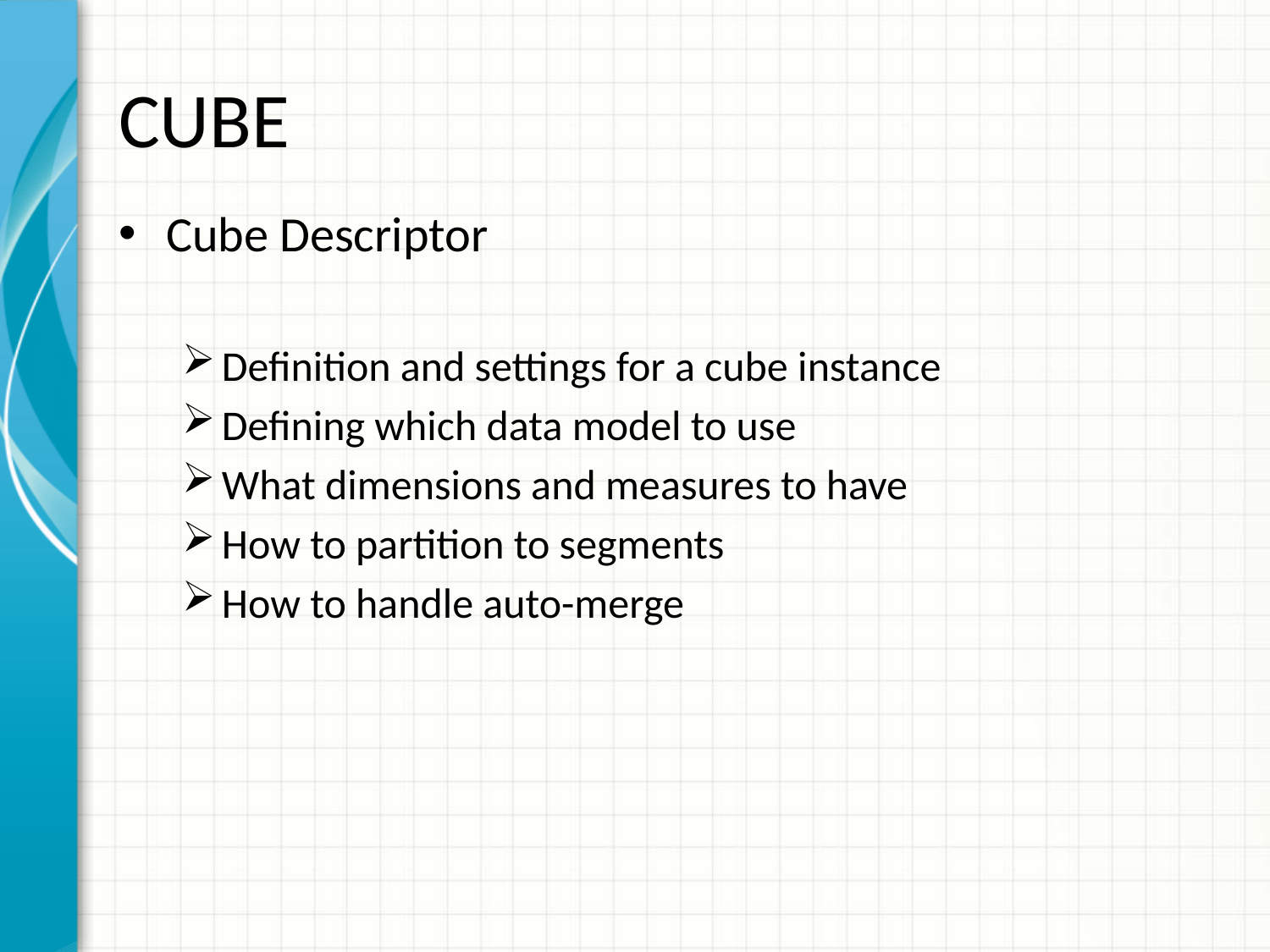

# CUBE
Cube Descriptor

Definition and settings for a cube instance
Defining which data model to use
What dimensions and measures to have
How to partition to segments
How to handle auto-merge